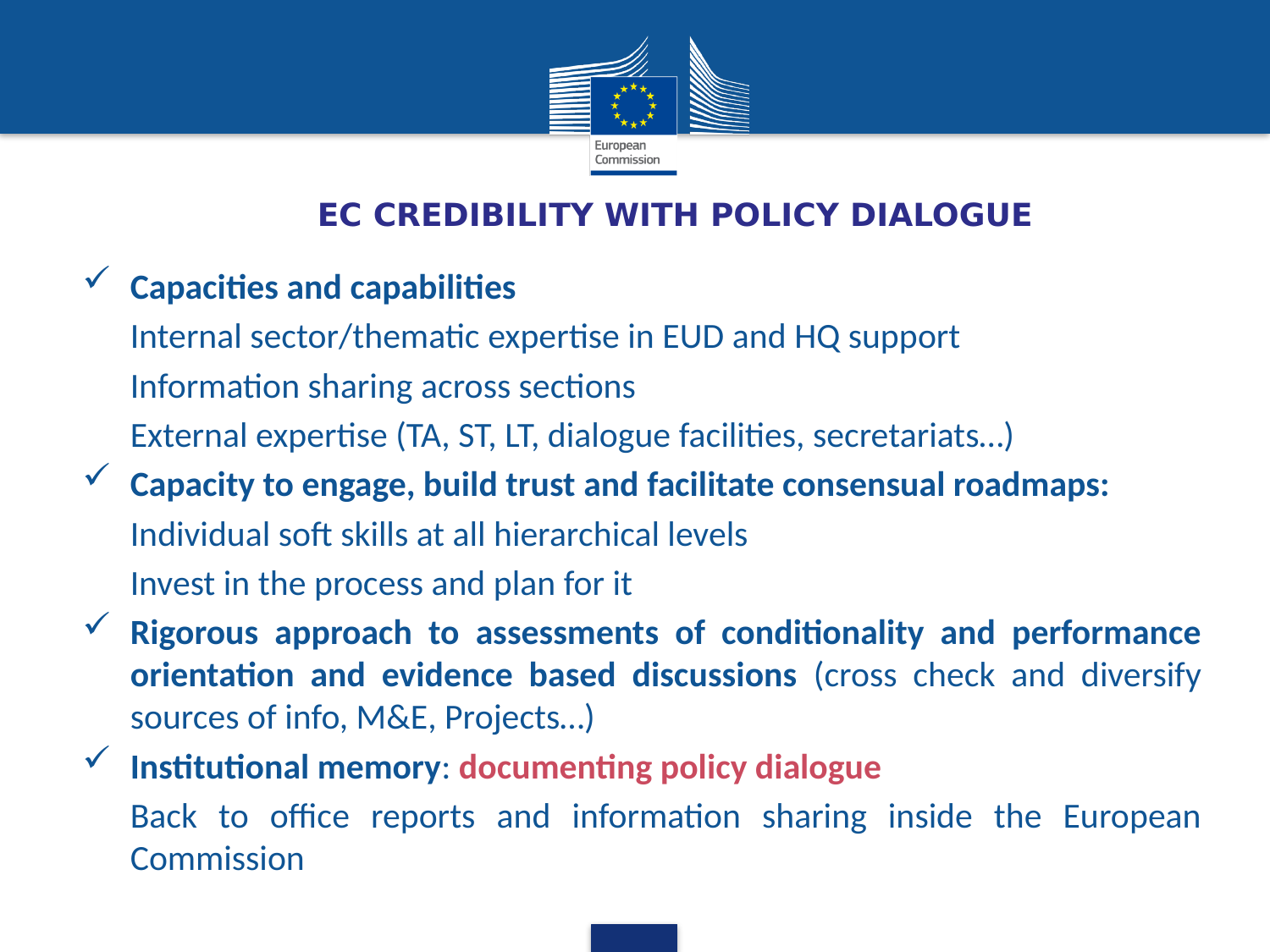

# EC CREDIBILITY WITH POLICY DIALOGUE
Capacities and capabilities
Internal sector/thematic expertise in EUD and HQ support
Information sharing across sections
External expertise (TA, ST, LT, dialogue facilities, secretariats…)
Capacity to engage, build trust and facilitate consensual roadmaps:
Individual soft skills at all hierarchical levels
Invest in the process and plan for it
Rigorous approach to assessments of conditionality and performance orientation and evidence based discussions (cross check and diversify sources of info, M&E, Projects…)
Institutional memory: documenting policy dialogue
Back to office reports and information sharing inside the European Commission